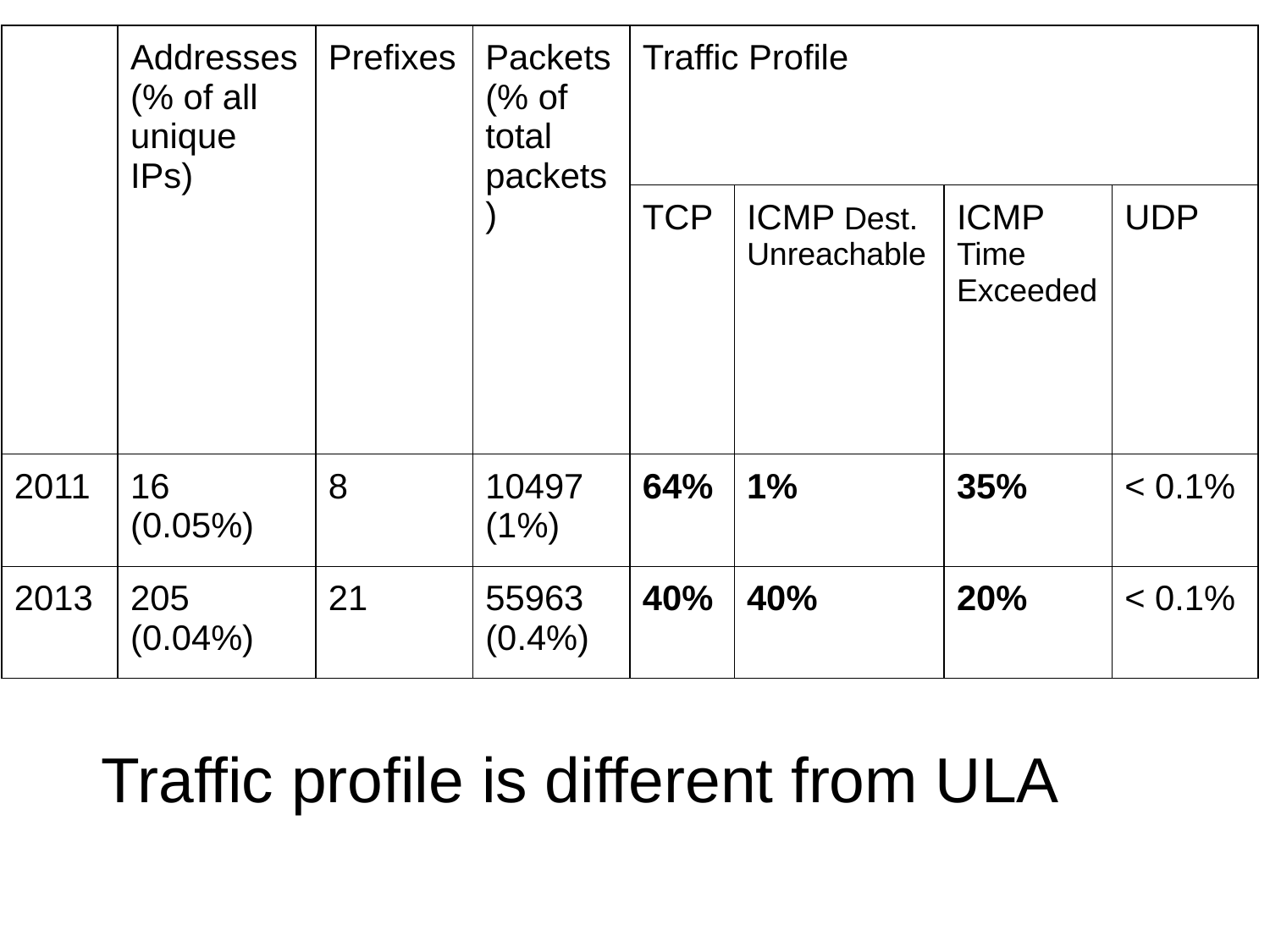

|  | Addresses (% of all unique IPs) | Prefixes | Packets (% of total packets) | Traffic Profile |  |  |  |
| --- | --- | --- | --- | --- | --- | --- | --- |
|  |  |  |  | TCP | ICMP Dest. Unreachable | ICMP Time Exceeded | UDP |
| 2011 | 16 (0.05%) | 8 | 10497 (1%) | 64% | 1% | 35% | < 0.1% |
| 2013 | 205 (0.04%) | 21 | 55963 (0.4%) | 40% | 40% | 20% | < 0.1% |

Traffic profile is different from ULA